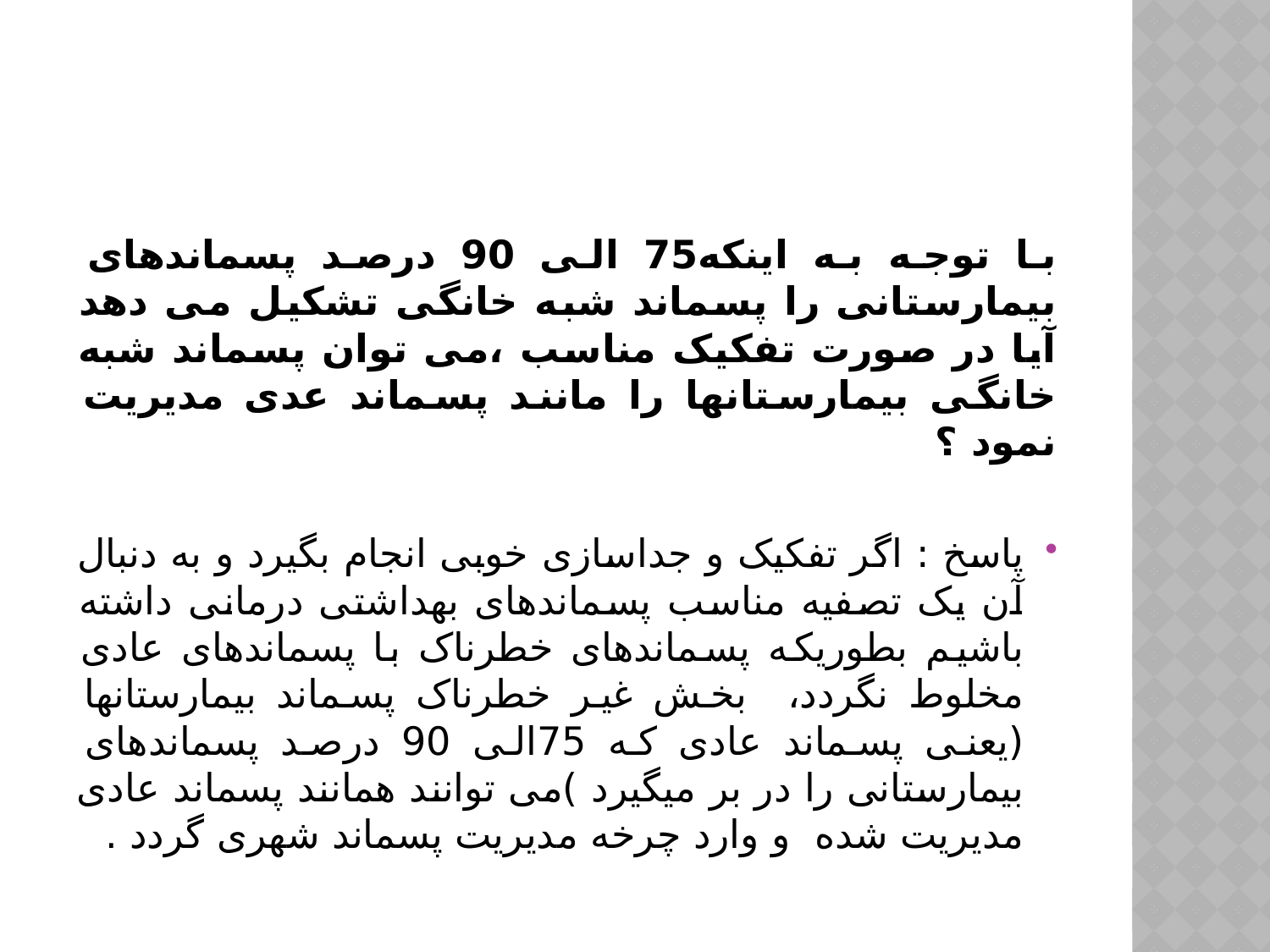

#
با توجه به اینکه75 الی 90 درصد پسماندهای بیمارستانی را پسماند شبه خانگی تشکیل می دهد آیا در صورت تفکیک مناسب ،می توان پسماند شبه خانگی بیمارستانها را مانند پسماند عدی مدیریت نمود ؟

پاسخ : اگر تفکیک و جداسازی خوبی انجام بگیرد و به دنبال آن یک تصفیه مناسب پسماندهای بهداشتی درمانی داشته باشیم بطوریکه پسماندهای خطرناک با پسماندهای عادی مخلوط نگردد،  بخش غیر خطرناک پسماند بیمارستانها (یعنی پسماند عادی که 75الی 90 درصد پسماندهای بیمارستانی را در بر میگیرد )می توانند همانند پسماند عادی مدیریت شده  و وارد چرخه مدیریت پسماند شهری گردد .